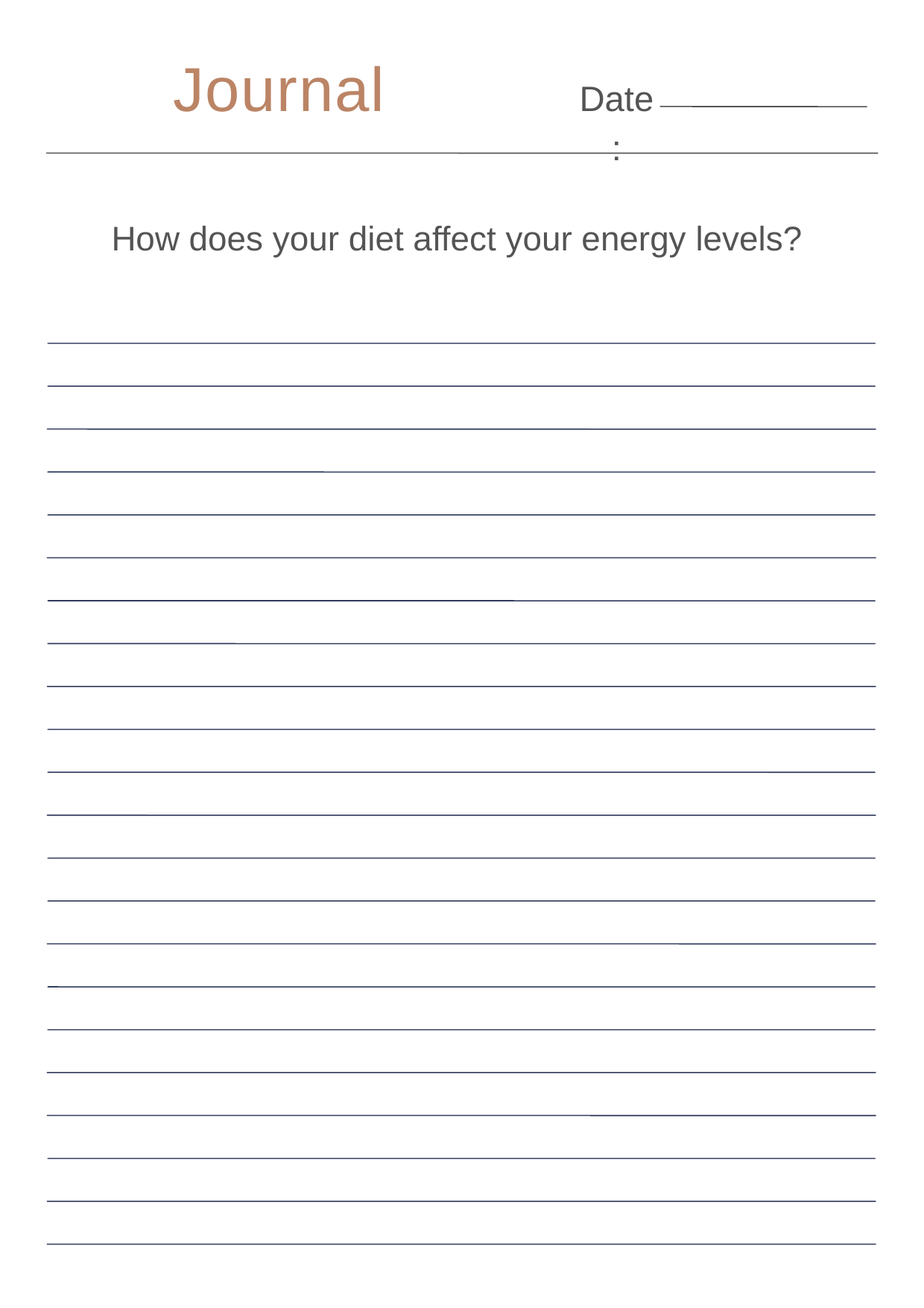

Journal
Date:

How does your diet affect your energy levels?